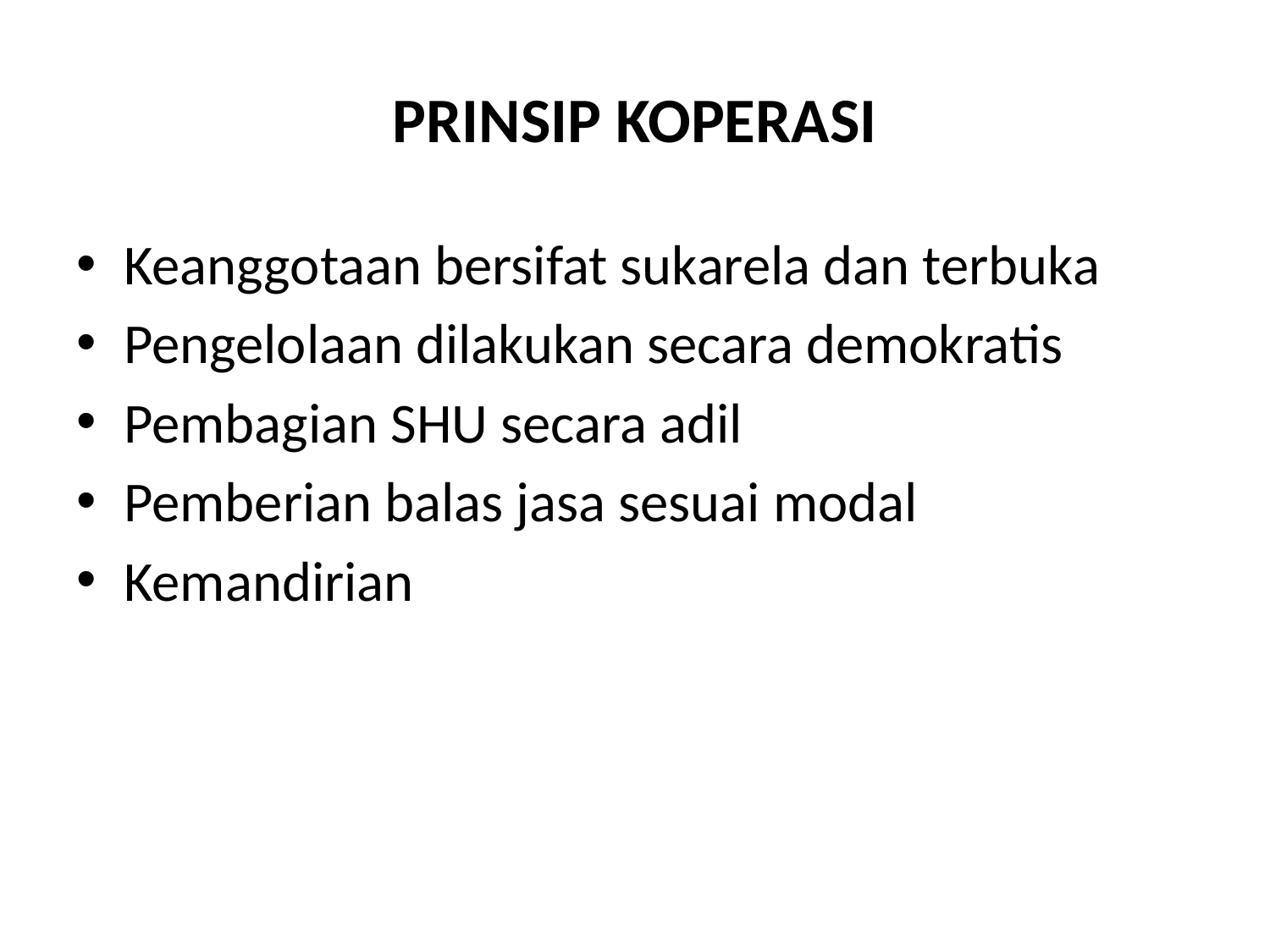

# PRINSIP KOPERASI
Keanggotaan bersifat sukarela dan terbuka
Pengelolaan dilakukan secara demokratis
Pembagian SHU secara adil
Pemberian balas jasa sesuai modal
Kemandirian